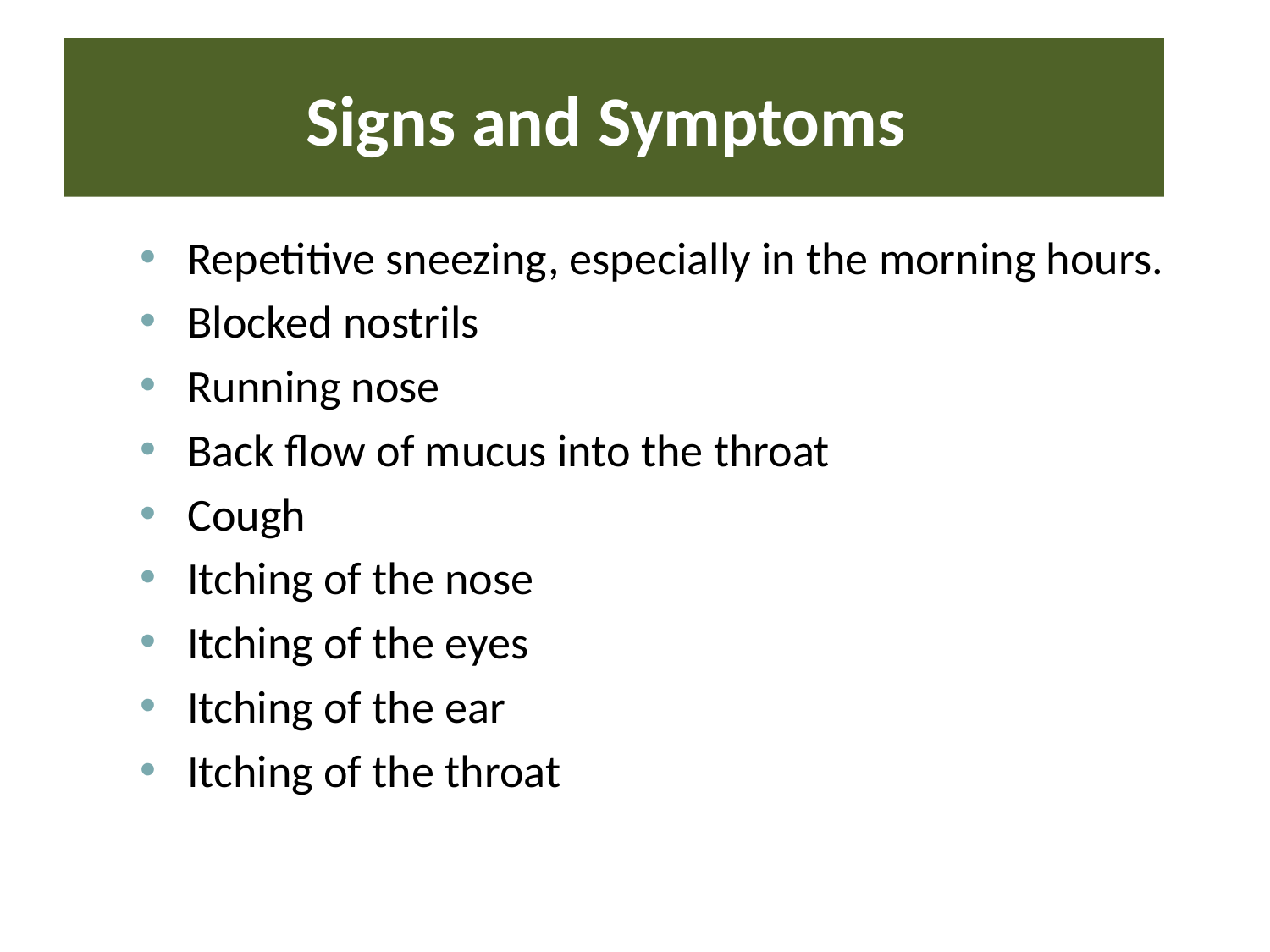

# Signs and Symptoms
Repetitive sneezing, especially in the morning hours.
Blocked nostrils
Running nose
Back flow of mucus into the throat
Cough
Itching of the nose
Itching of the eyes
Itching of the ear
Itching of the throat